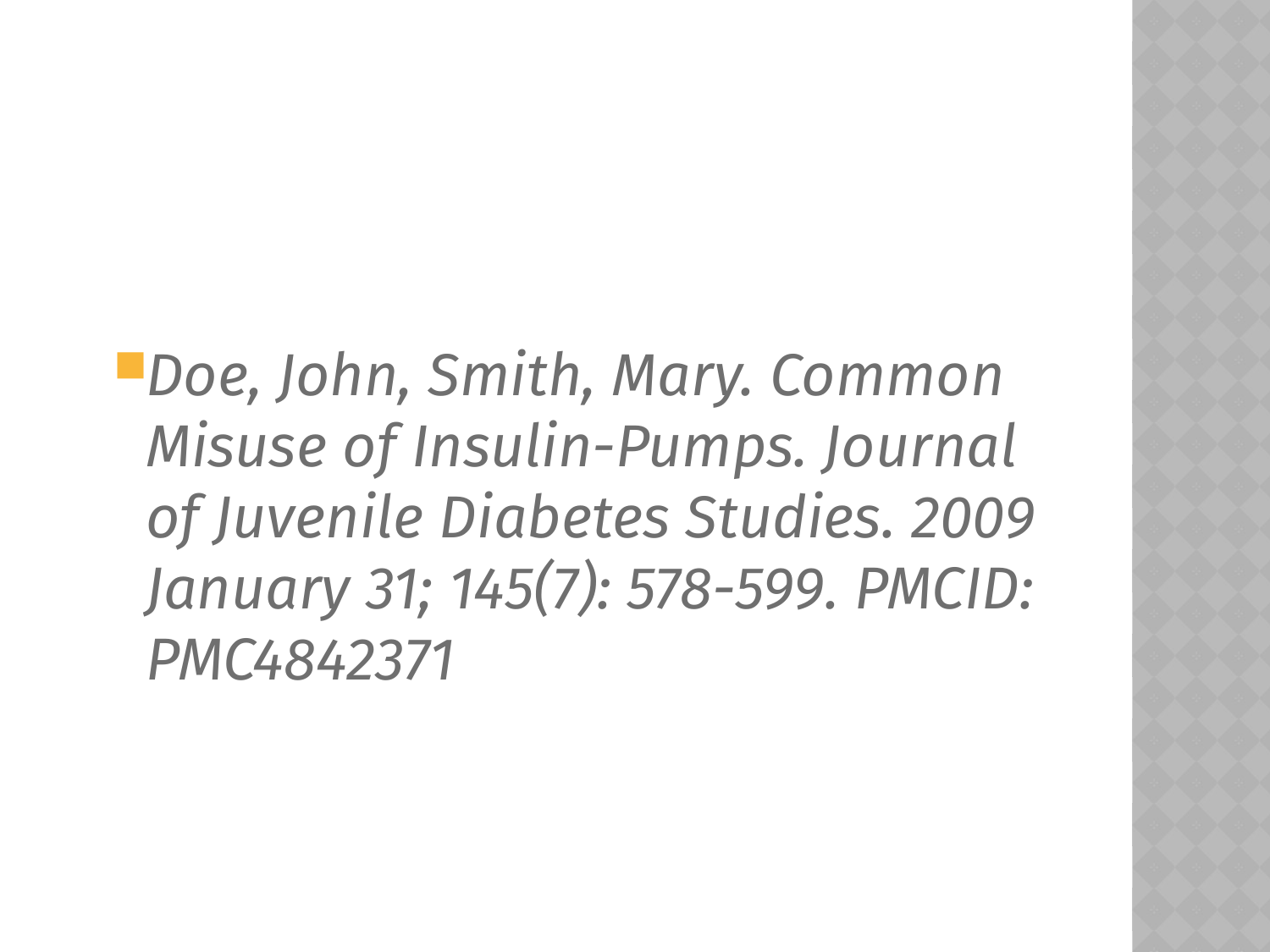

#
Doe, John, Smith, Mary. Common Misuse of Insulin-Pumps. Journal of Juvenile Diabetes Studies. 2009 January 31; 145(7): 578-599. PMCID: PMC4842371